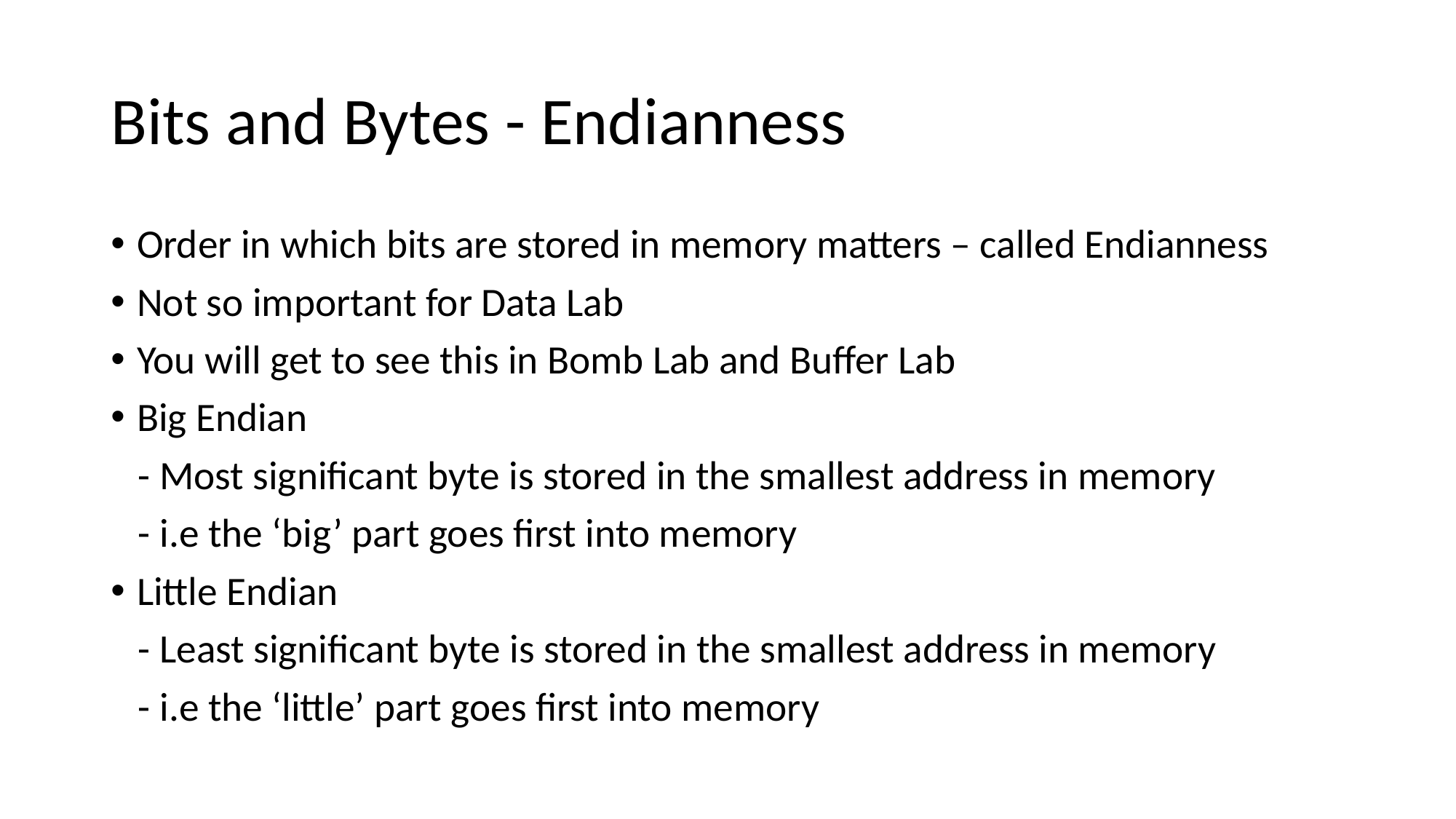

# Bits and Bytes - Endianness
Order in which bits are stored in memory matters – called Endianness
Not so important for Data Lab
You will get to see this in Bomb Lab and Buffer Lab
Big Endian
   - Most significant byte is stored in the smallest address in memory
   - i.e the ‘big’ part goes first into memory
Little Endian
   - Least significant byte is stored in the smallest address in memory
   - i.e the ‘little’ part goes first into memory